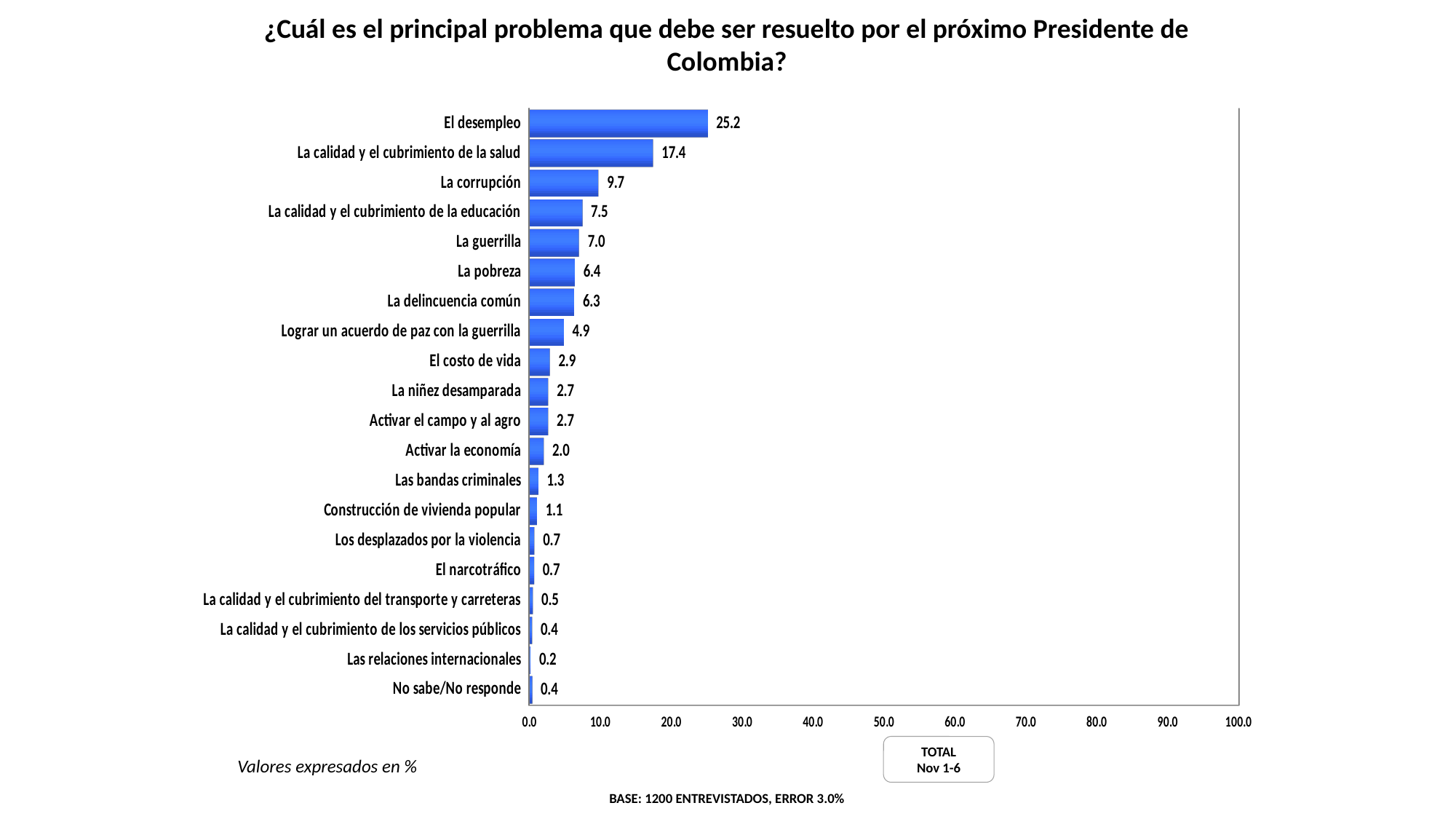

¿Cuál es el principal problema que debe ser resuelto por el próximo Presidente de Colombia?

[unsupported chart]

TOTAL
Nov 1-6
Valores expresados en %
BASE: 1200 ENTREVISTADOS, ERROR 3.0%